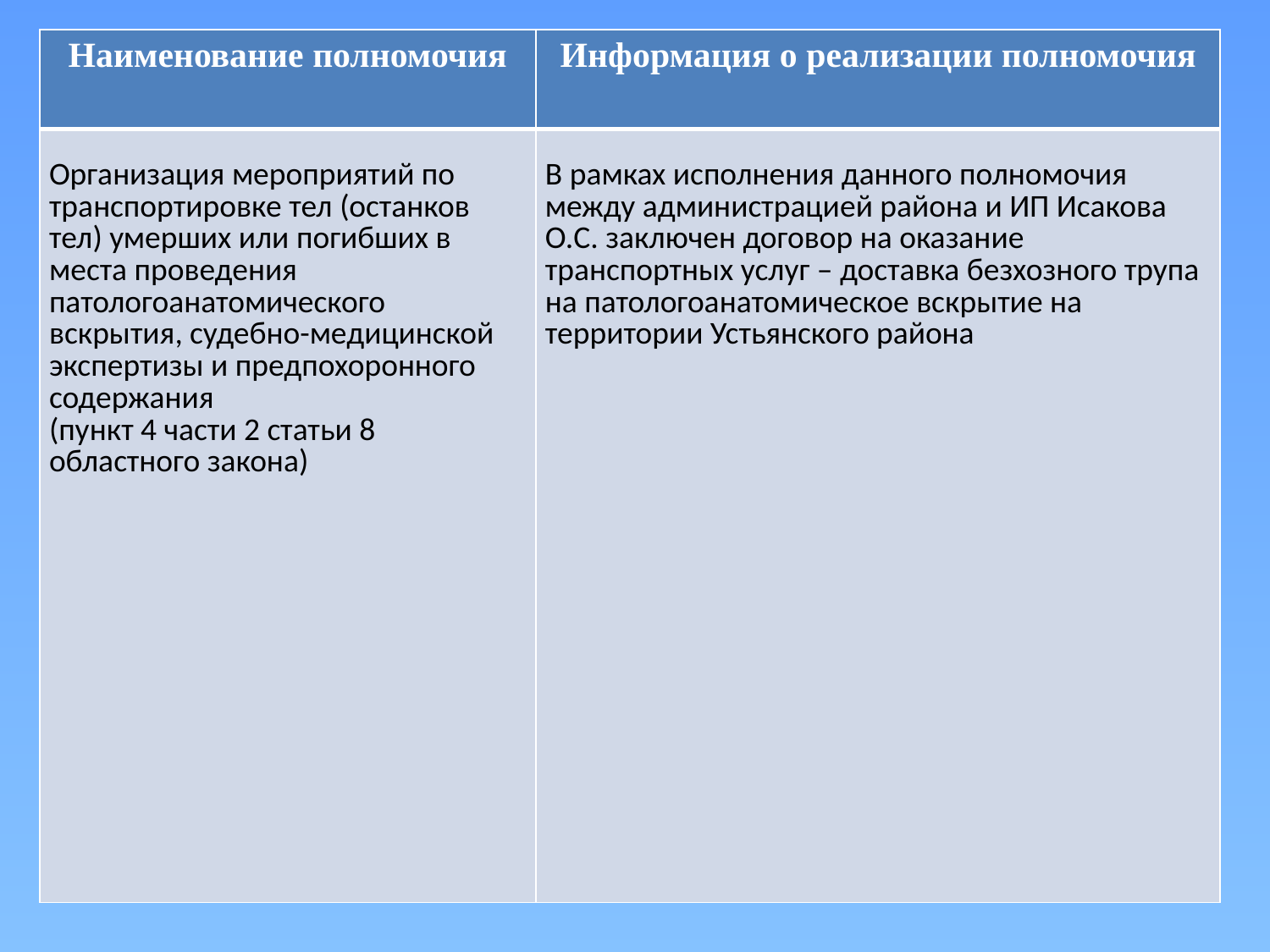

| Наименование полномочия | Информация о реализации полномочия |
| --- | --- |
| Организация мероприятий по транспортировке тел (останков тел) умерших или погибших в места проведения патологоанатомического вскрытия, судебно-медицинской экспертизы и предпохоронного содержания (пункт 4 части 2 статьи 8 областного закона) | В рамках исполнения данного полномочия между администрацией района и ИП Исакова О.С. заключен договор на оказание транспортных услуг – доставка безхозного трупа на патологоанатомическое вскрытие на территории Устьянского района |